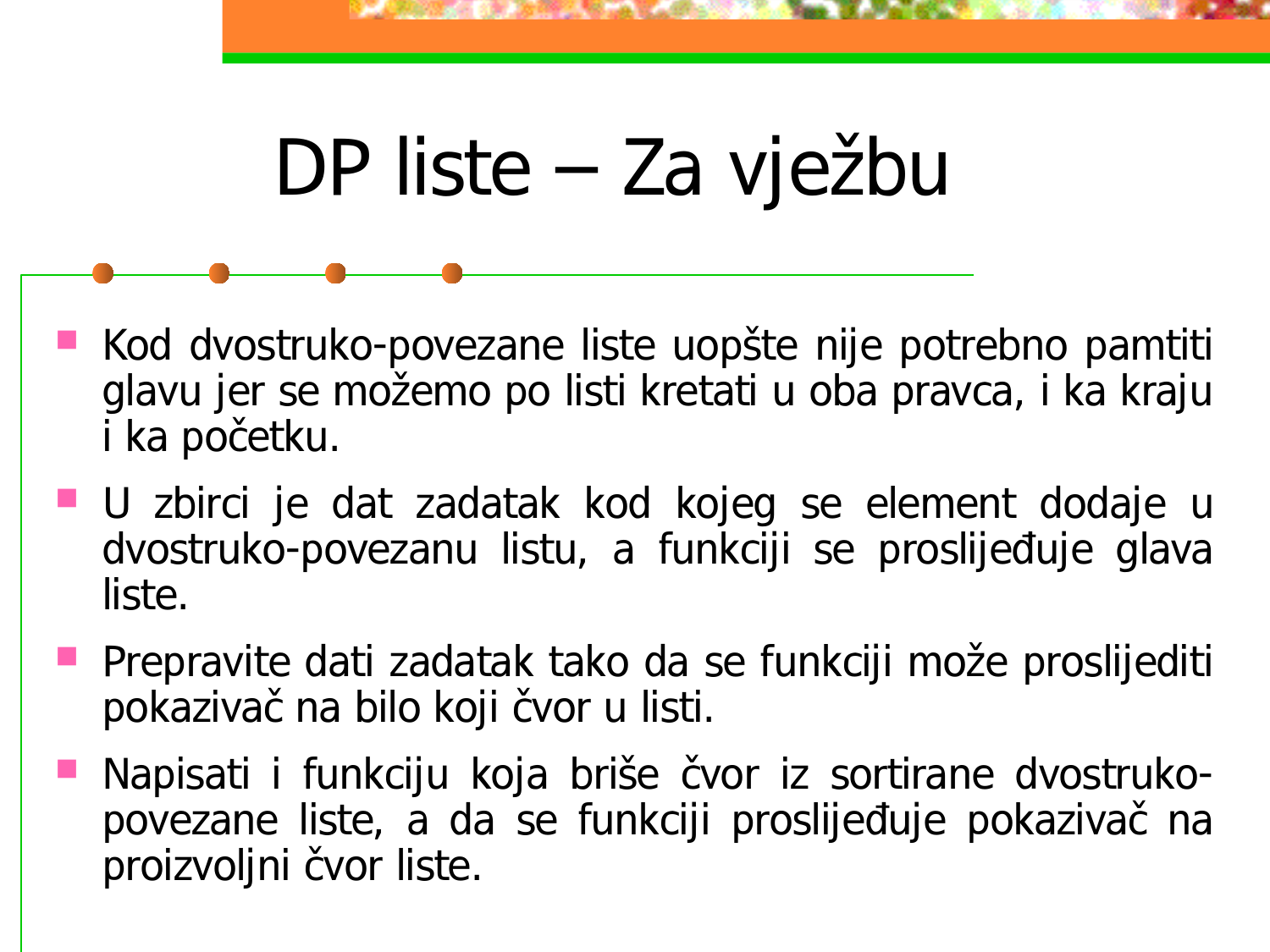

# DP liste – Za vježbu
Kod dvostruko-povezane liste uopšte nije potrebno pamtiti glavu jer se možemo po listi kretati u oba pravca, i ka kraju i ka početku.
U zbirci je dat zadatak kod kojeg se element dodaje u dvostruko-povezanu listu, a funkciji se proslijeđuje glava liste.
Prepravite dati zadatak tako da se funkciji može proslijediti pokazivač na bilo koji čvor u listi.
Napisati i funkciju koja briše čvor iz sortirane dvostruko-povezane liste, a da se funkciji proslijeđuje pokazivač na proizvoljni čvor liste.